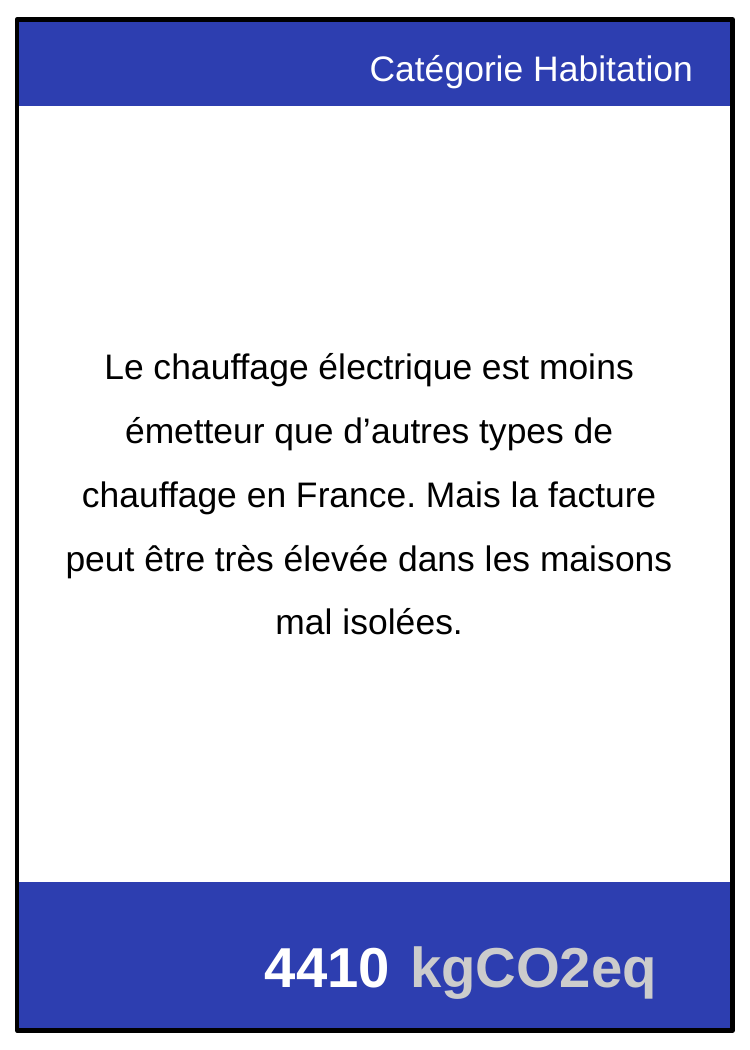

Catégorie Habitation

Le chauffage électrique est moins émetteur que d’autres types de chauffage en France. Mais la facture peut être très élevée dans les maisons mal isolées.

4410
kgCO2eq